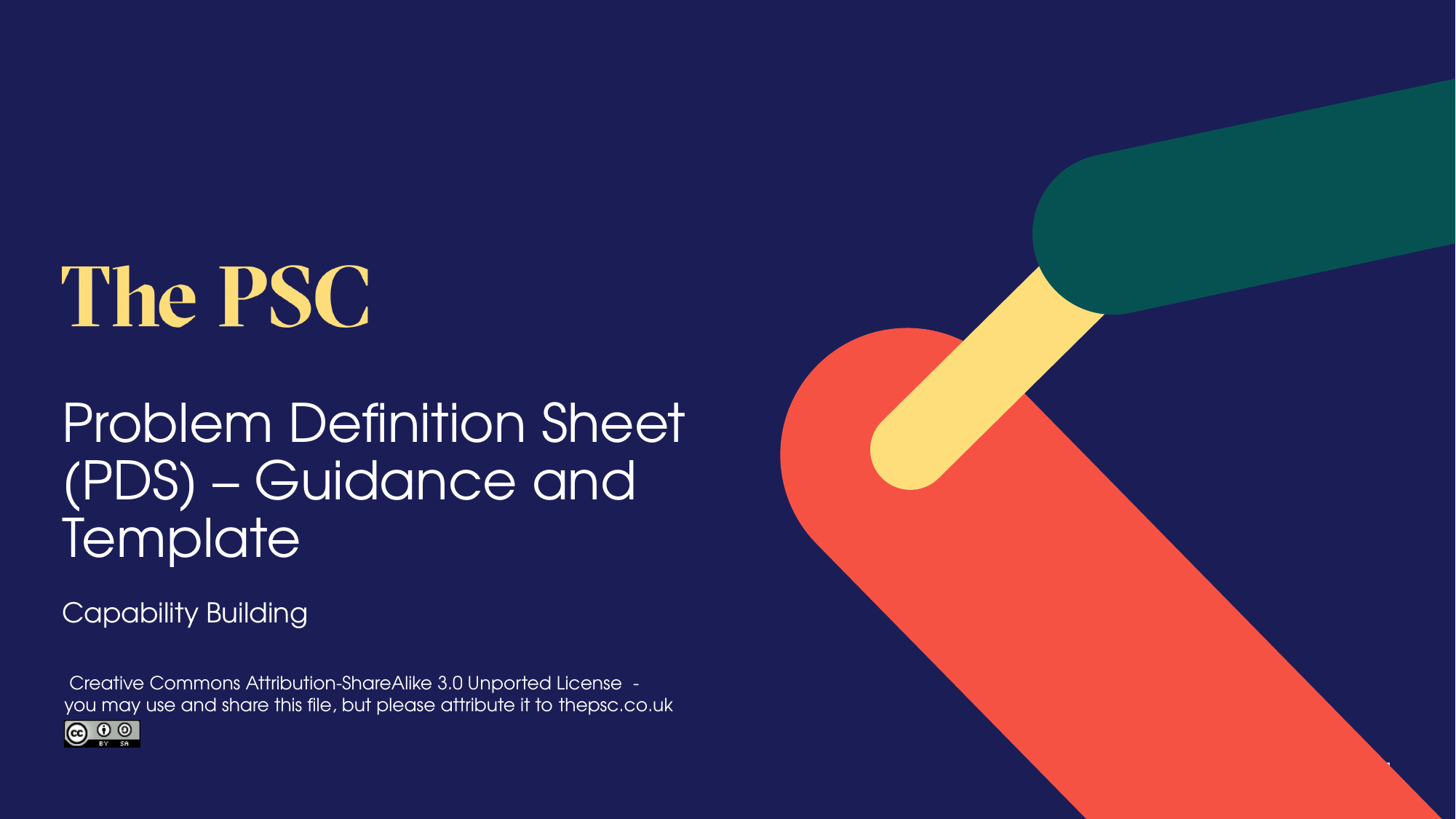

# Problem Definition Sheet (PDS) – Guidance and Template
Capability Building
1